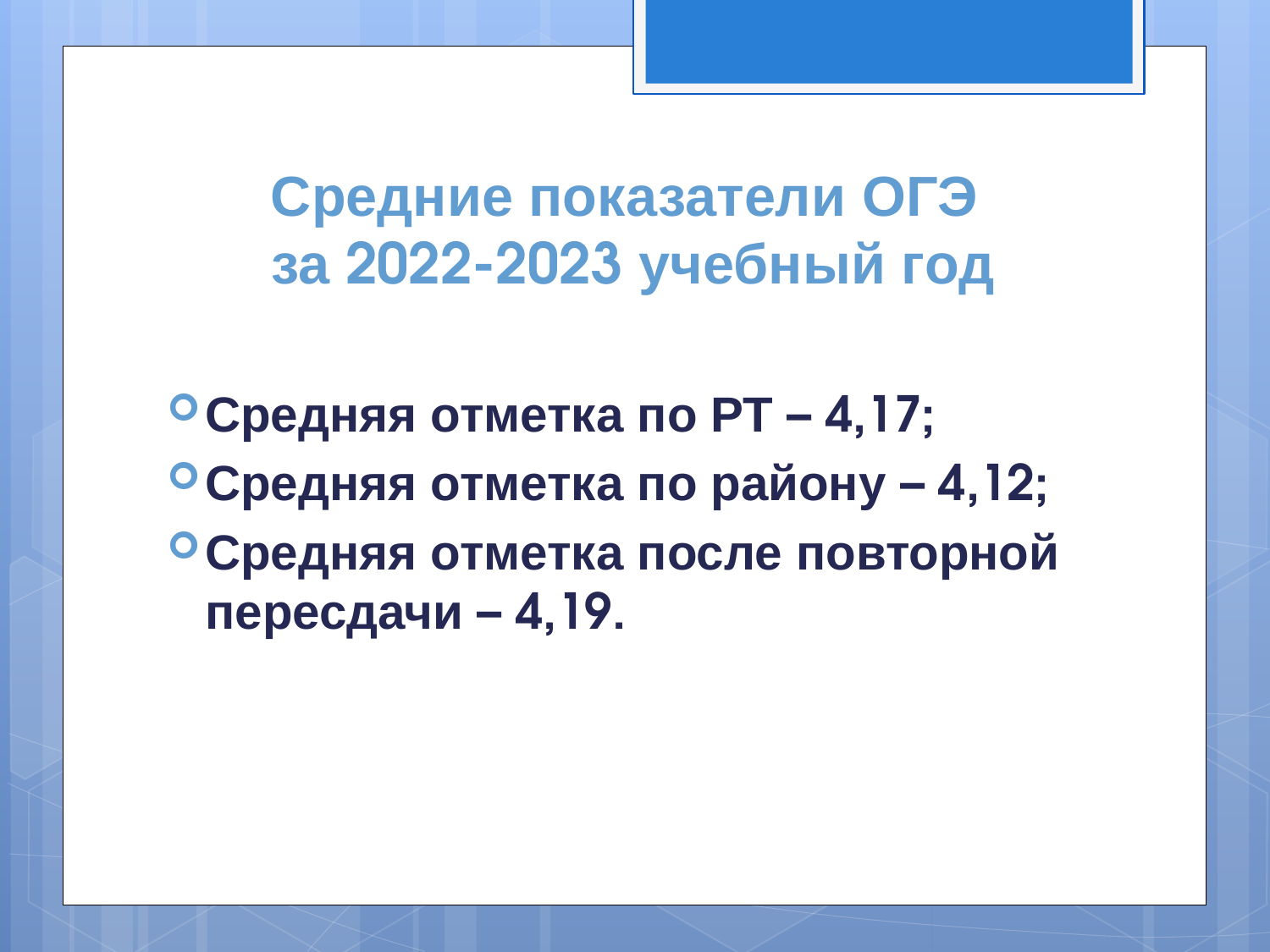

# Средние показатели ОГЭ за 2022-2023 учебный год
Средняя отметка по РТ – 4,17;
Средняя отметка по району – 4,12;
Средняя отметка после повторной пересдачи – 4,19.